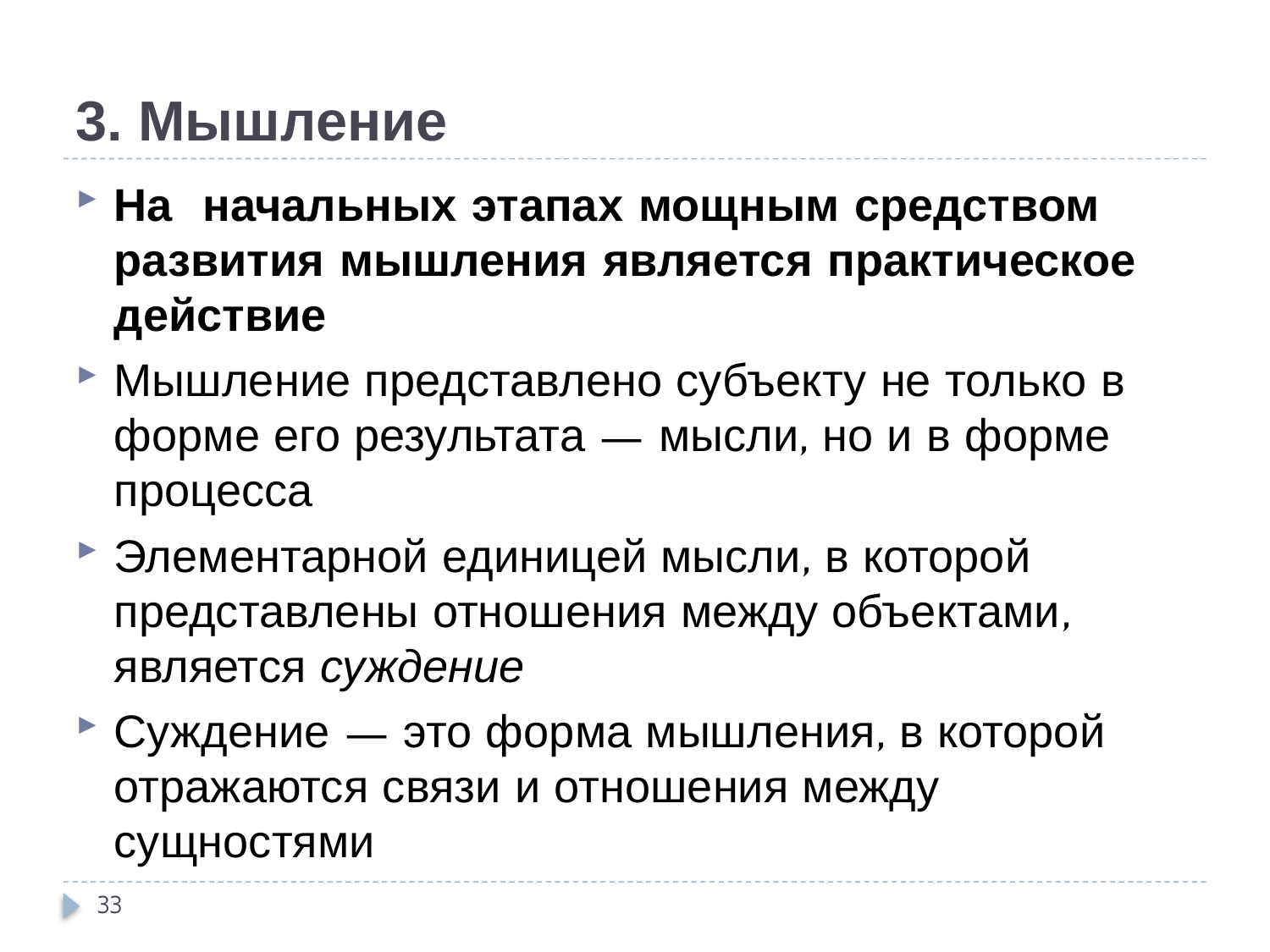

# 3. Мышление
На  начальных этапах мощным средством развития мышления является практическое действие
Мышление представлено субъекту не только в форме его результата — мысли, но и в форме процесса
Элементарной единицей мысли, в которой представлены отношения между объектами,  является суждение
Суждение — это форма мышления, в которой отражаются связи и отношения между сущностями
33